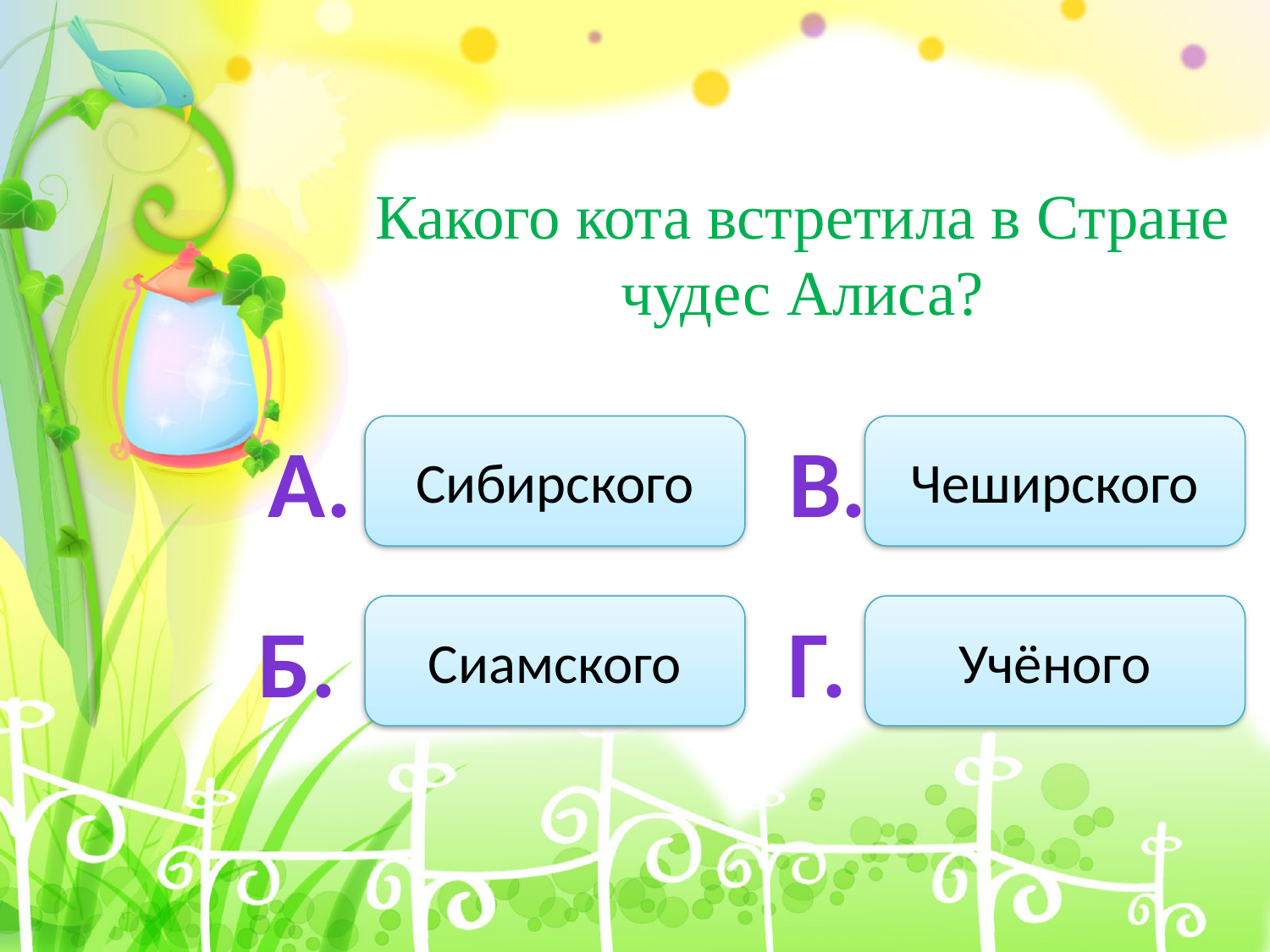

Какого кота встретила в Стране чудес Алиса?
А.
Сибирского
В.
Чеширского
Б.
Сиамского
Г.
Учёного